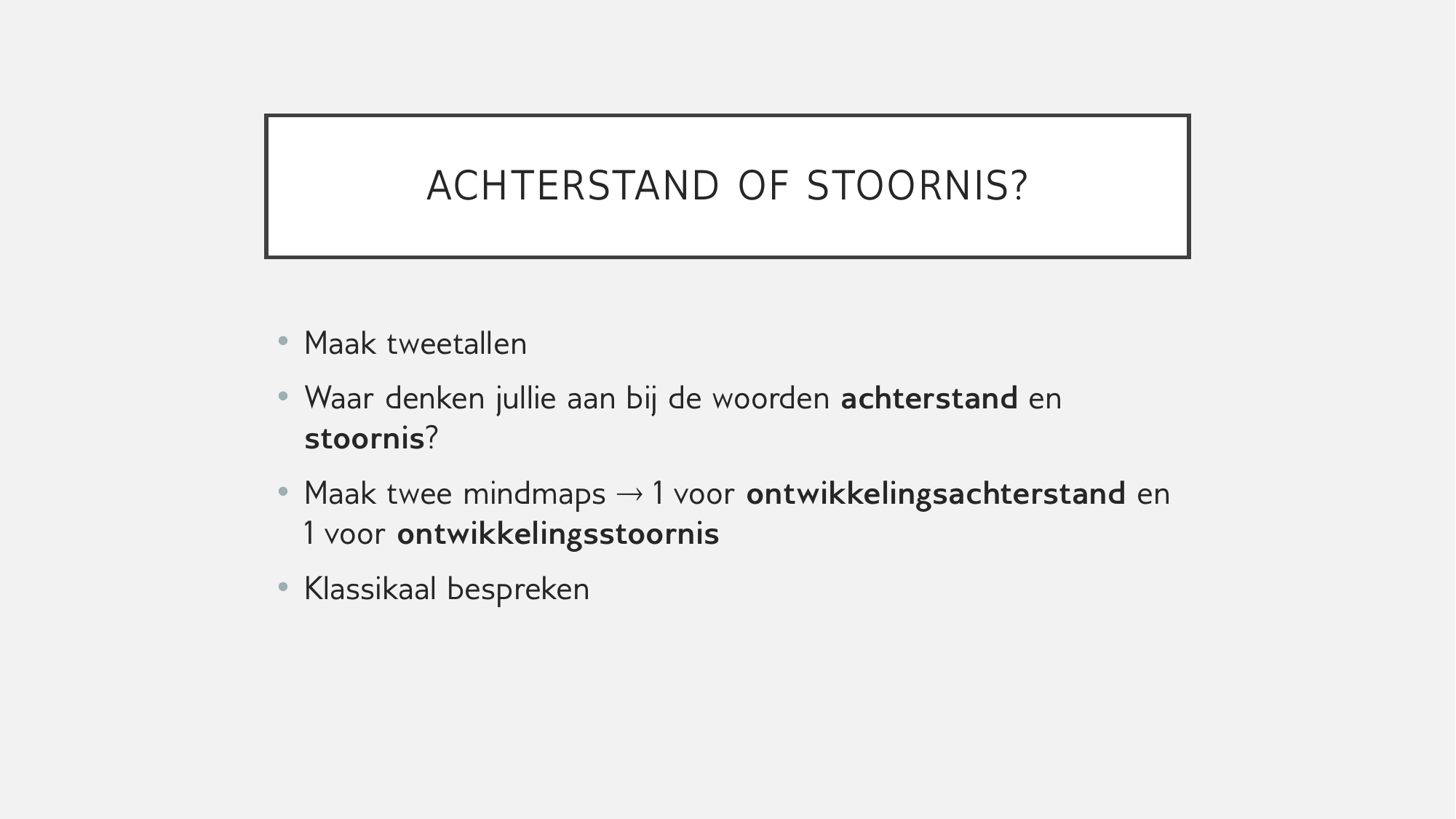

# Achterstand of stoornis?
Maak tweetallen
Waar denken jullie aan bij de woorden achterstand en stoornis?
Maak twee mindmaps → 1 voor ontwikkelingsachterstand en 1 voor ontwikkelingsstoornis
Klassikaal bespreken